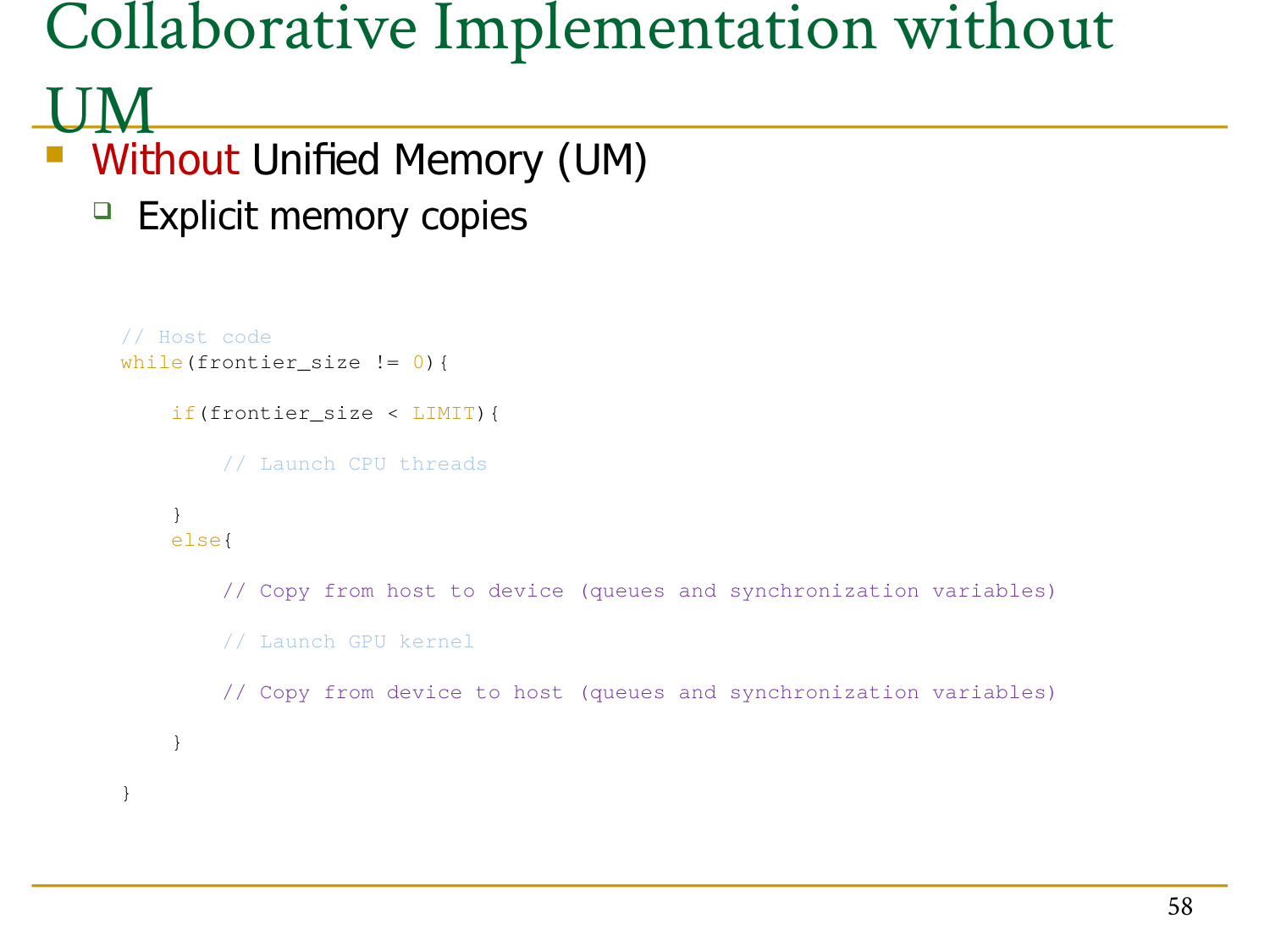

# Collaborative Implementation without UM
Without Unified Memory (UM)
Explicit memory copies

 // Host code
 while(frontier_size != 0){

     if(frontier_size < LIMIT){

         // Launch CPU threads

     }
     else{

         // Copy from host to device (queues and synchronization variables)

         // Launch GPU kernel

         // Copy from device to host (queues and synchronization variables)

     }

 }
58